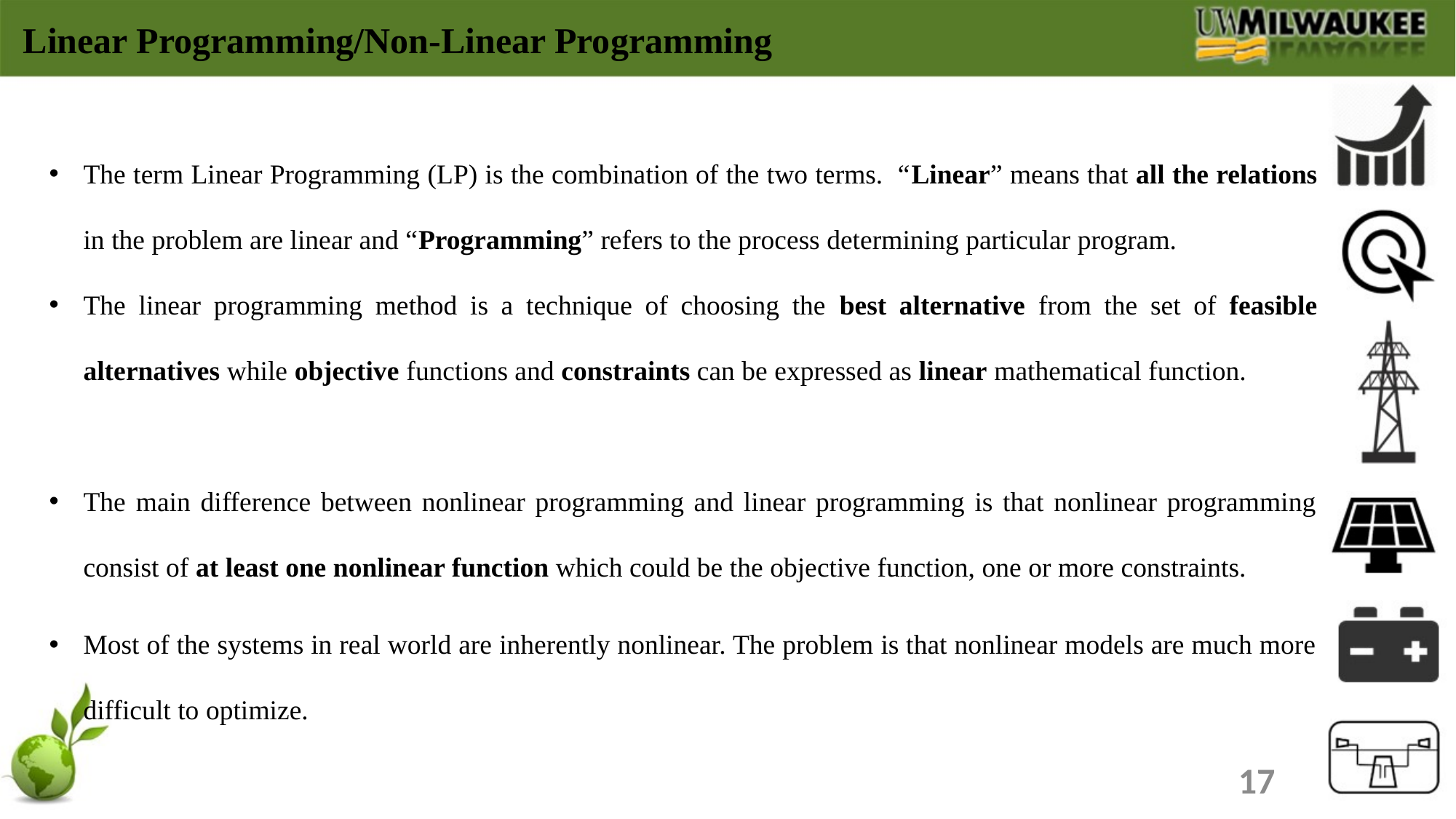

Linear Programming/Non-Linear Programming

The term Linear Programming (LP) is the combination of the two terms.  “Linear” means that all the relations in the problem are linear and “Programming” refers to the process determining particular program.
The linear programming method is a technique of choosing the best alternative from the set of feasible alternatives while objective functions and constraints can be expressed as linear mathematical function.

The main difference between nonlinear programming and linear programming is that nonlinear programming consist of at least one nonlinear function which could be the objective function, one or more constraints.
Most of the systems in real world are inherently nonlinear. The problem is that nonlinear models are much more difficult to optimize.

17